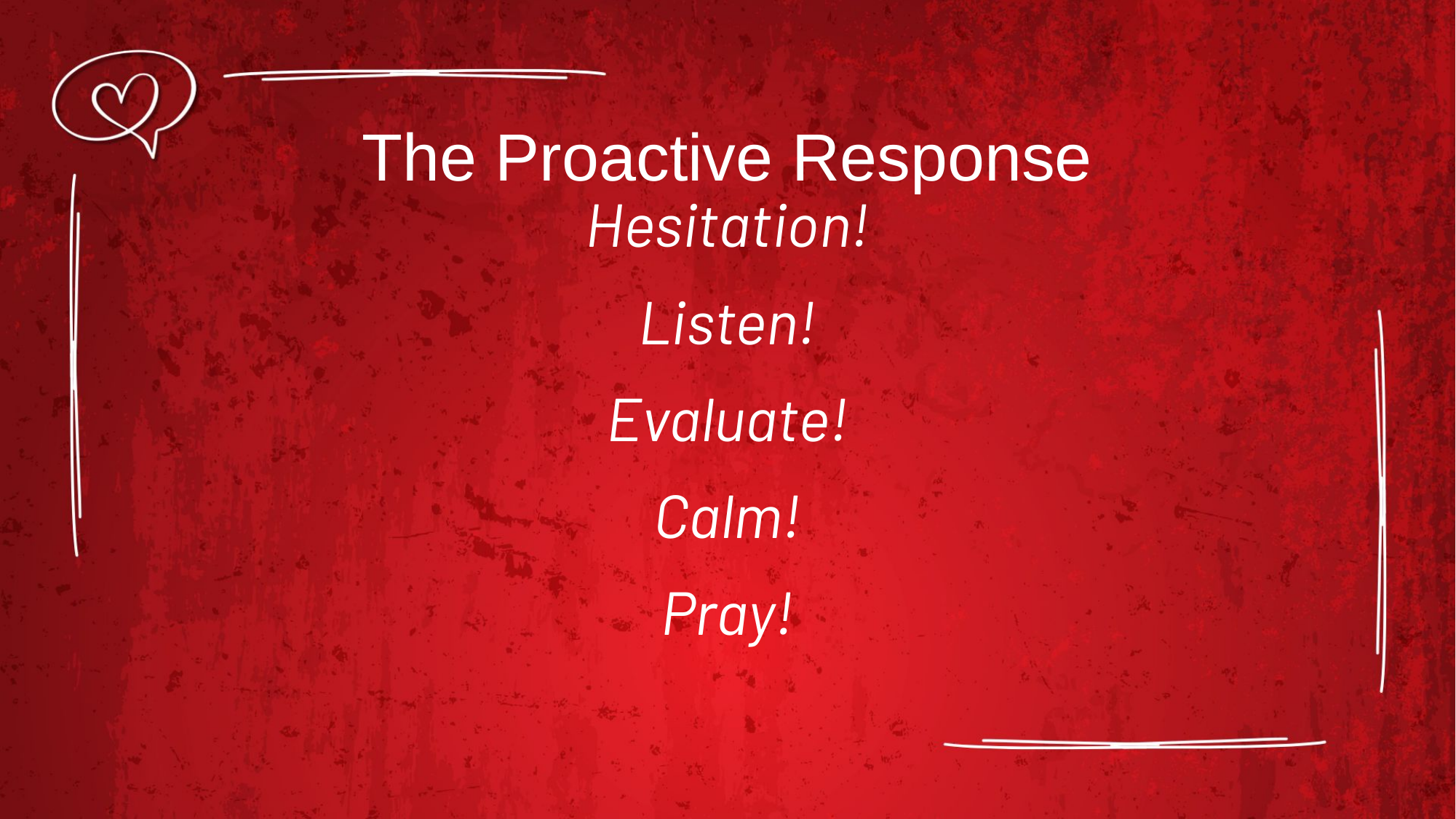

# The Proactive Response
Hesitation!
Listen!
Evaluate!
Calm!
Pray!